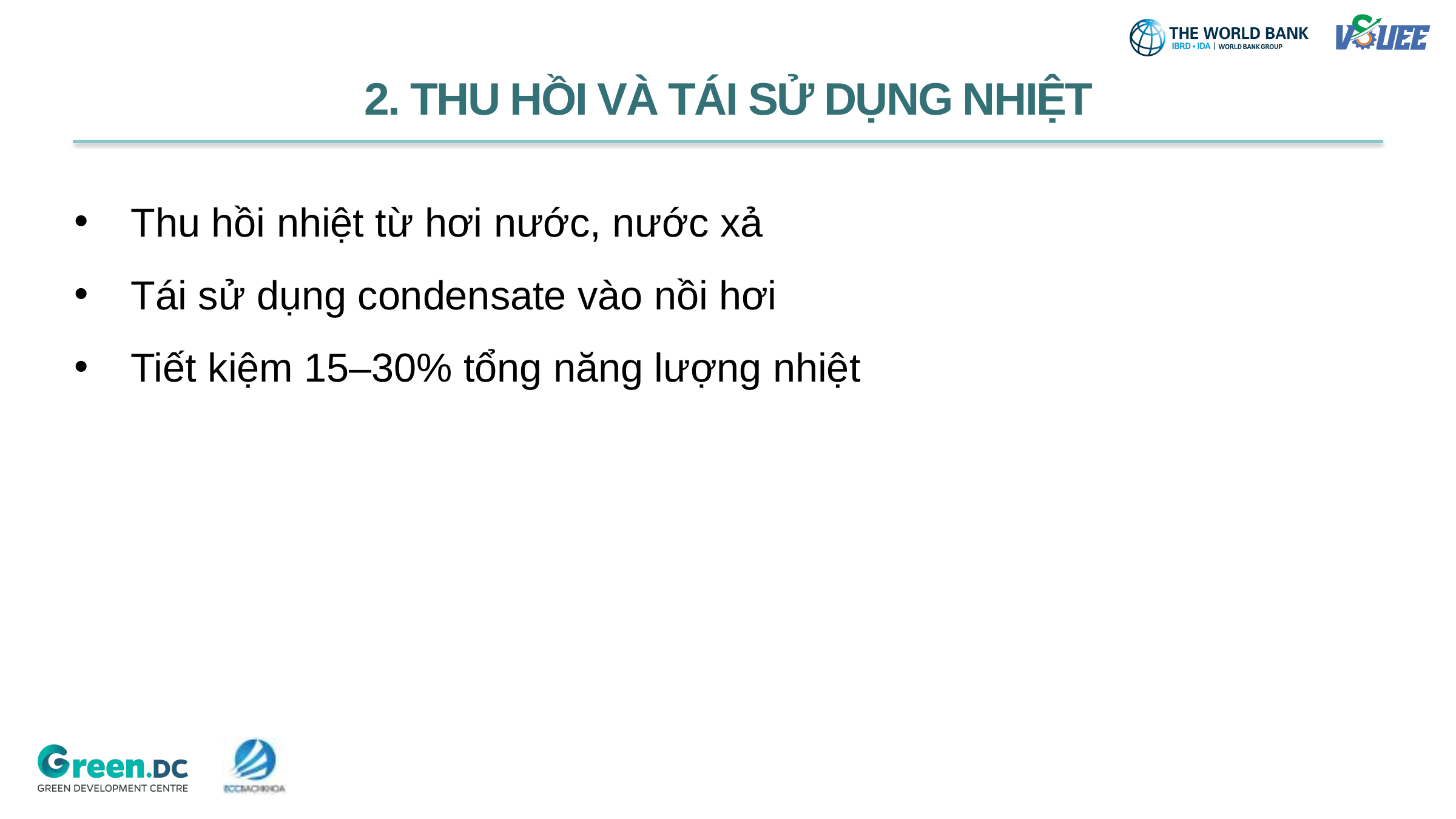

2. THU HỒI VÀ TÁI SỬ DỤNG NHIỆT
Thu hồi nhiệt từ hơi nước, nước xả
Tái sử dụng condensate vào nồi hơi
Tiết kiệm 15–30% tổng năng lượng nhiệt